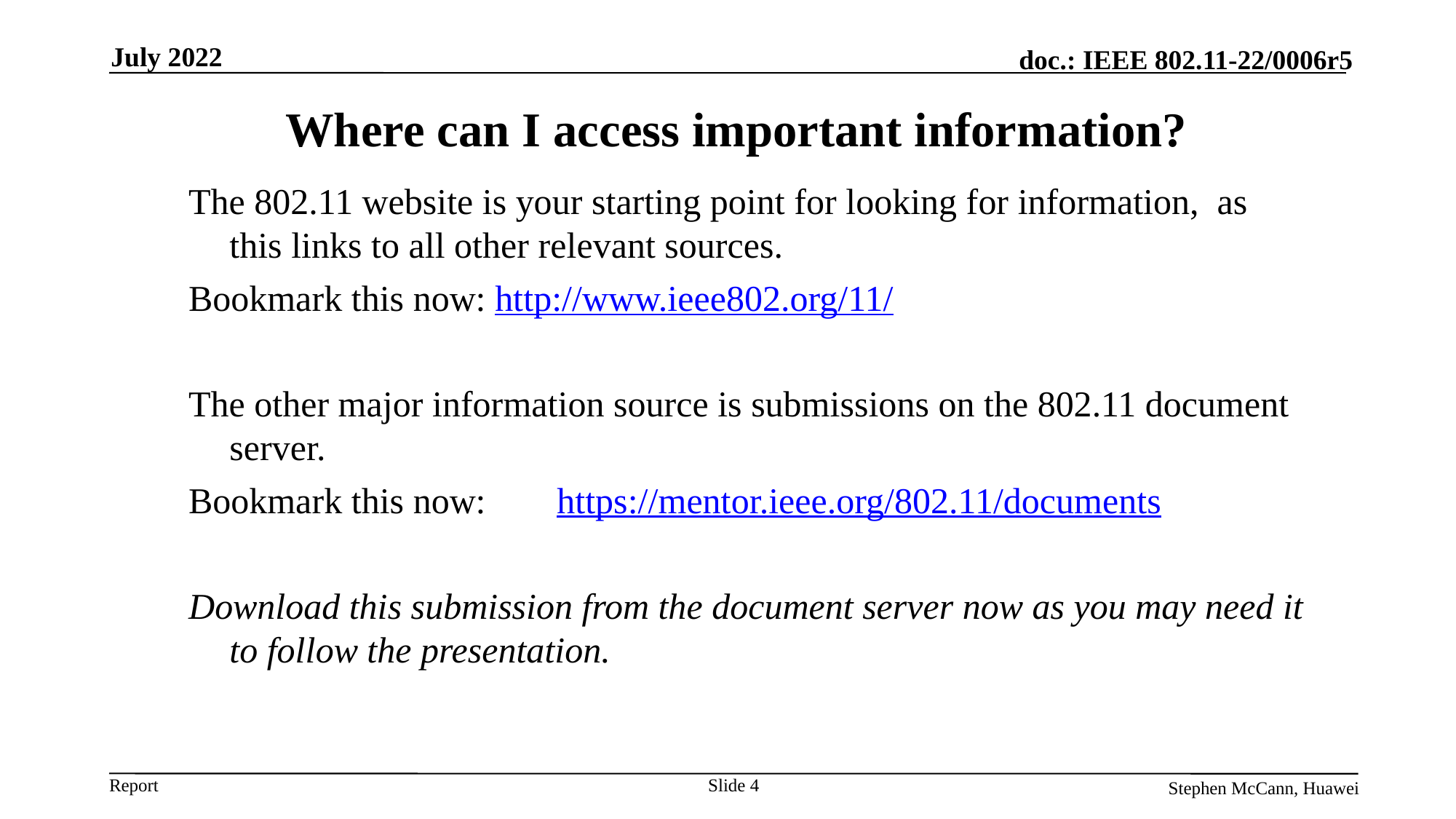

July 2022
# Where can I access important information?
The 802.11 website is your starting point for looking for information,  as this links to all other relevant sources.
Bookmark this now: http://www.ieee802.org/11/

The other major information source is submissions on the 802.11 document server.
Bookmark this now: 	https://mentor.ieee.org/802.11/documents

Download this submission from the document server now as you may need it to follow the presentation.
Slide 4
Stephen McCann, Huawei